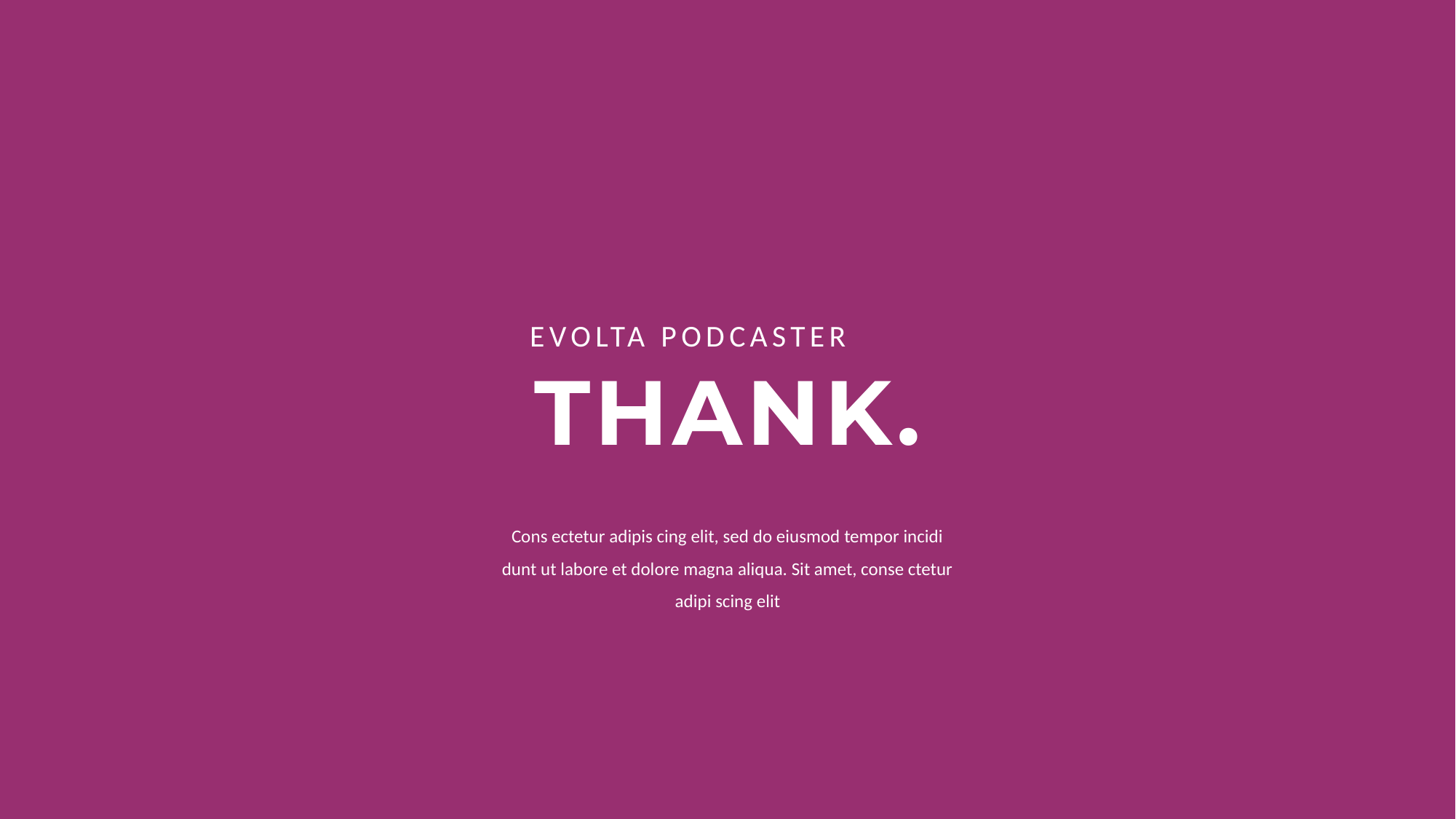

EVOLTA PODCASTER
THANK.
Cons ectetur adipis cing elit, sed do eiusmod tempor incidi dunt ut labore et dolore magna aliqua. Sit amet, conse ctetur adipi scing elit